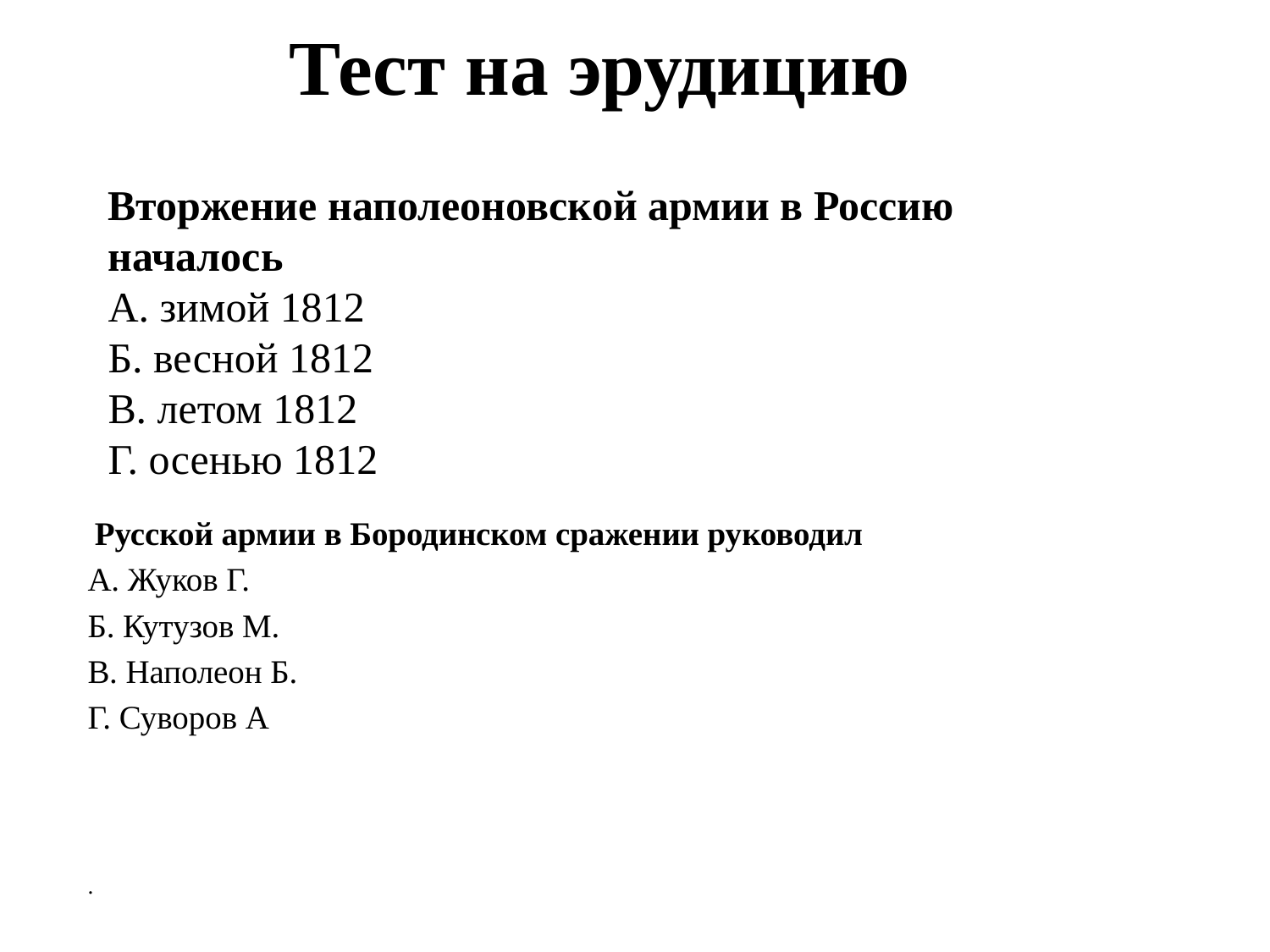

Тест на эрудицию
# Вторжение наполеоновской армии в Россию началось А. зимой 1812 Б. весной 1812 В. летом 1812 Г. осенью 1812
 Русской армии в Бородинском сражении руководил
А. Жуков Г.
Б. Кутузов М.
В. Наполеон Б.
Г. Суворов А

.